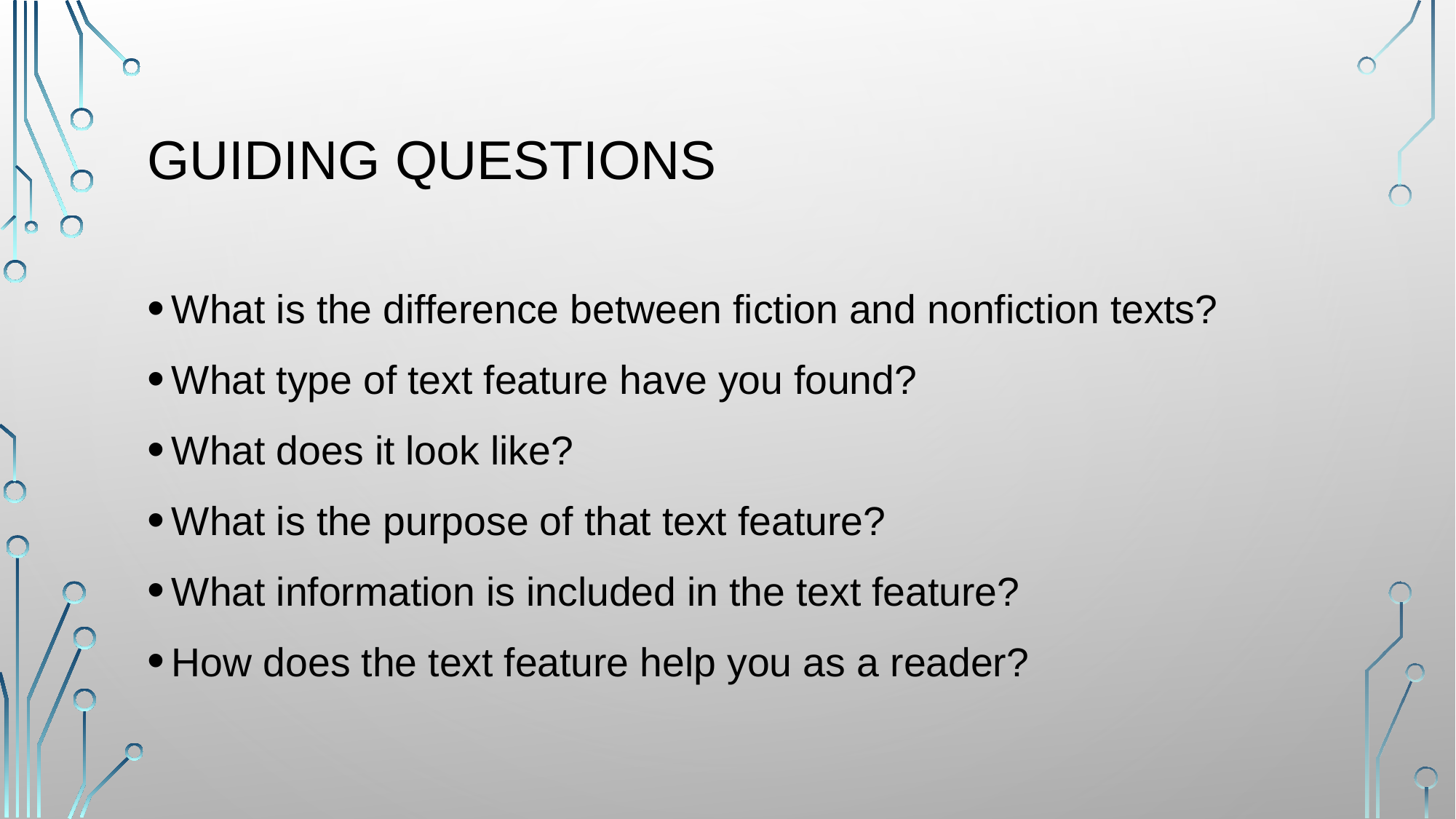

# Guiding Questions
What is the difference between fiction and nonfiction texts?
What type of text feature have you found?
What does it look like?
What is the purpose of that text feature?
What information is included in the text feature?
How does the text feature help you as a reader?